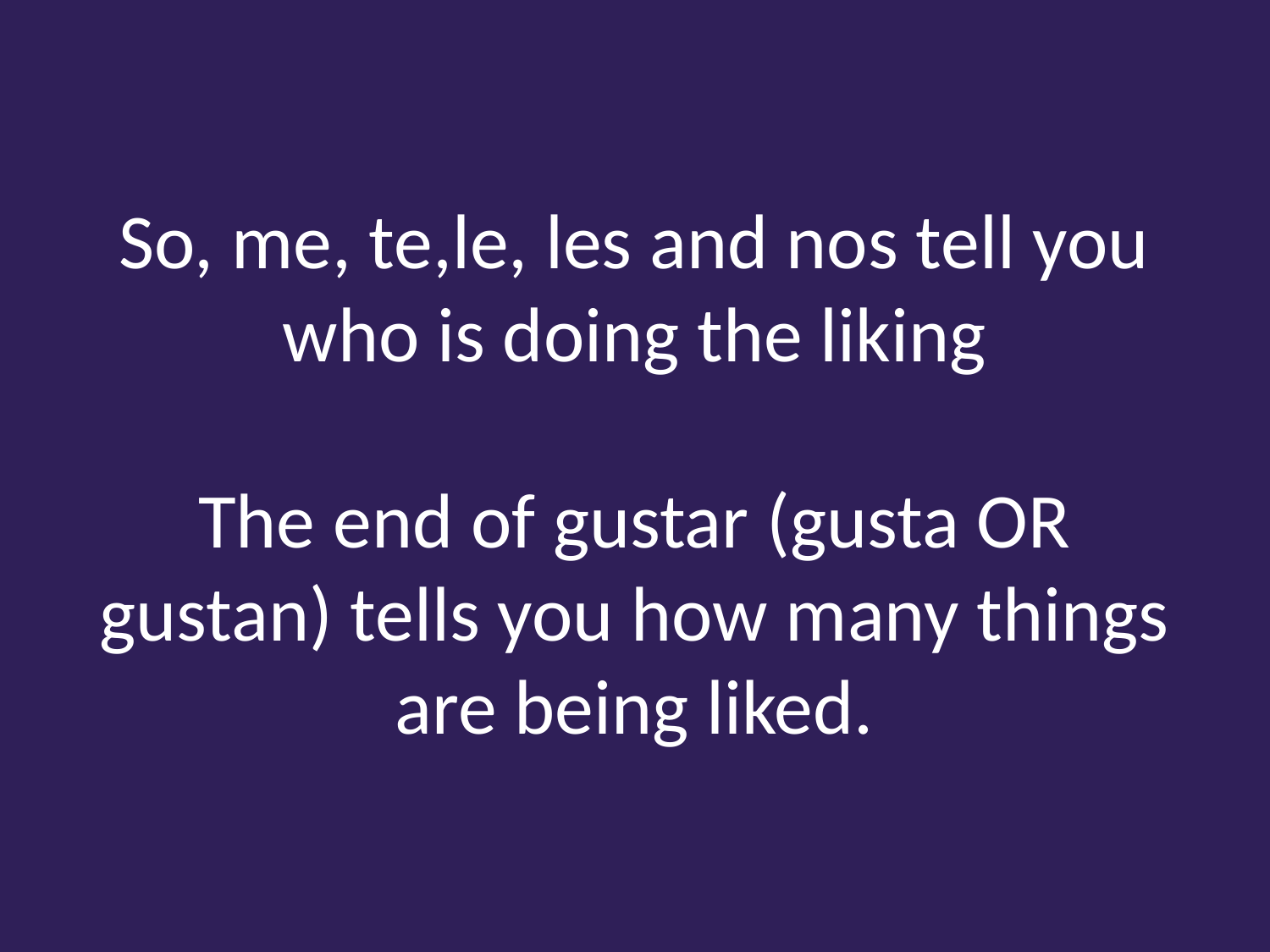

# So, me, te,le, les and nos tell you who is doing the liking The end of gustar (gusta OR gustan) tells you how many things are being liked.